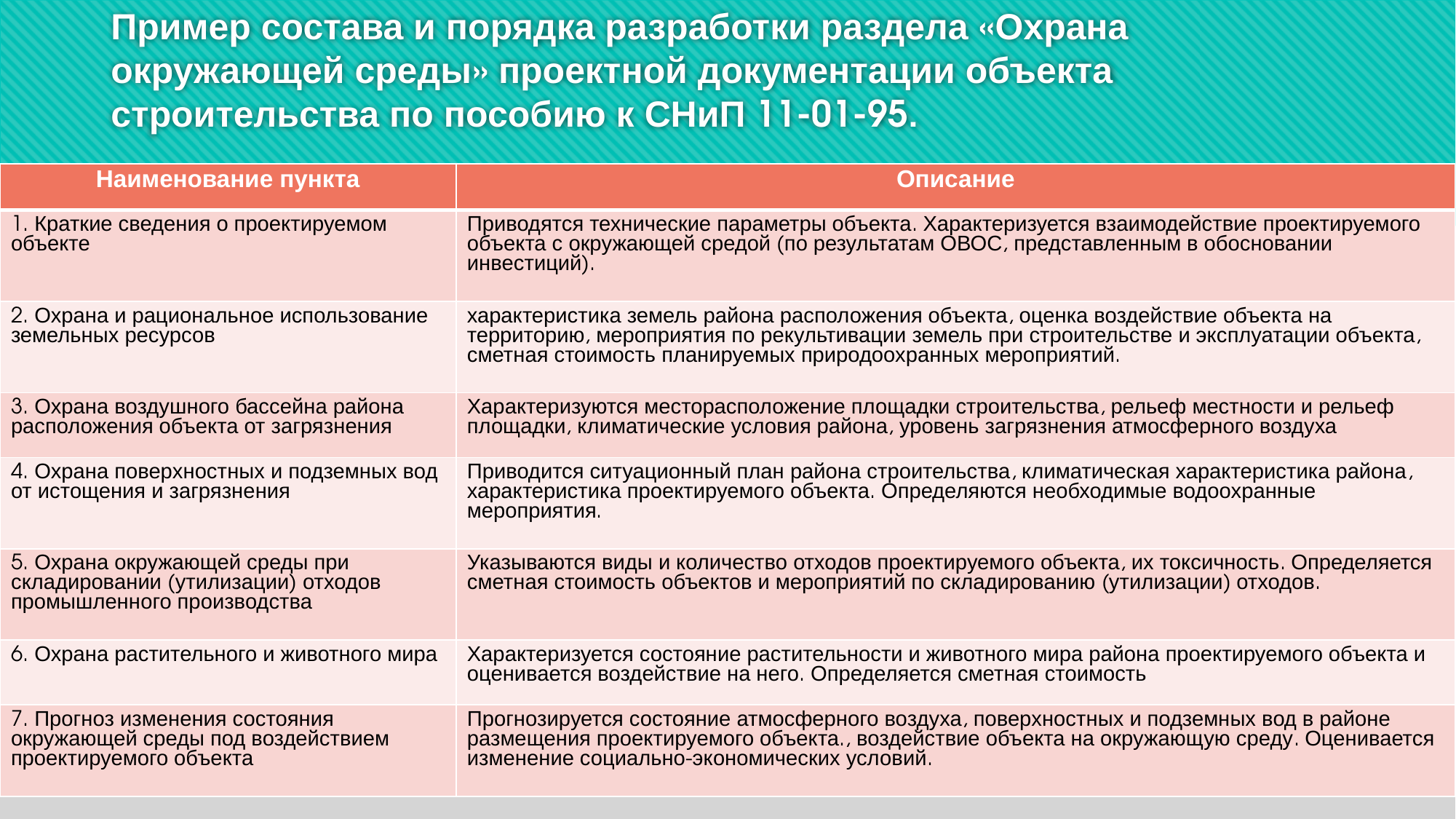

# Пример состава и порядка разработки раздела «Охрана окружающей среды» проектной документации объекта строительства по пособию к СНиП 11-01-95.
| Наименование пункта | Описание |
| --- | --- |
| 1. Краткие сведения о проектируемом объекте | Приводятся технические параметры объекта. Характеризуется взаимодействие проектируемого объекта с окружающей средой (по результатам ОВОС, представленным в обосновании инвестиций). |
| 2. Охрана и рациональное использование земельных ресурсов | характеристика земель района расположения объекта, оценка воздействие объекта на территорию, мероприятия по рекультивации земель при строительстве и эксплуатации объекта, сметная стоимость планируемых природоохранных мероприятий. |
| 3. Охрана воздушного бассейна района расположения объекта от загрязнения | Характеризуются месторасположение площадки строительства, рельеф местности и рельеф площадки, климатические условия района, уровень загрязнения атмосферного воздуха |
| 4. Охрана поверхностных и подземных вод от истощения и загрязнения | Приводится ситуационный план района строительства, климатическая характеристика района, характеристика проектируемого объекта. Определяются необходимые водоохранные мероприятия. |
| 5. Охрана окружающей среды при складировании (утилизации) отходов промышленного производства | Указываются виды и количество отходов проектируемого объекта, их токсичность. Определяется сметная стоимость объектов и мероприятий по складированию (утилизации) отходов. |
| 6. Охрана растительного и животного мира | Характеризуется состояние растительности и животного мира района проектируемого объекта и оценивается воздействие на него. Определяется сметная стоимость |
| 7. Прогноз изменения состояния окружающей среды под воздействием проектируемого объекта | Прогнозируется состояние атмосферного воздуха, поверхностных и подземных вод в районе размещения проектируемого объекта., воздействие объекта на окружающую среду. Оценивается изменение социально-экономических условий. |